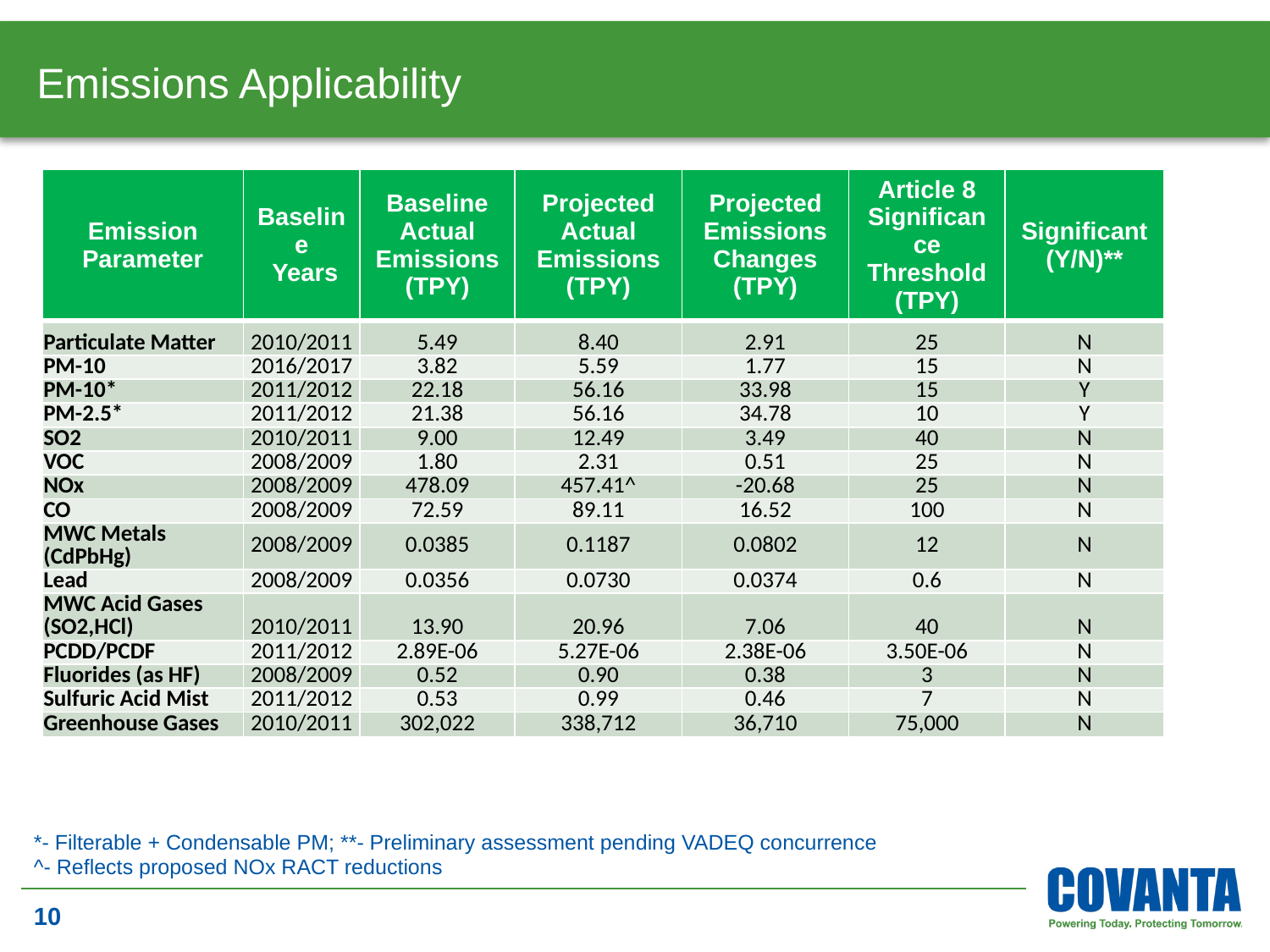

Emissions Applicability
| Emission Parameter | Baseline Years | Baseline Actual Emissions (TPY) | Projected Actual Emissions (TPY) | Projected Emissions Changes (TPY) | Article 8 Significance Threshold (TPY) | Significant (Y/N)\*\* |
| --- | --- | --- | --- | --- | --- | --- |
| Particulate Matter | 2010/2011 | 5.49 | 8.40 | 2.91 | 25 | N |
| PM-10 | 2016/2017 | 3.82 | 5.59 | 1.77 | 15 | N |
| PM-10\* | 2011/2012 | 22.18 | 56.16 | 33.98 | 15 | Y |
| PM-2.5\* | 2011/2012 | 21.38 | 56.16 | 34.78 | 10 | Y |
| SO2 | 2010/2011 | 9.00 | 12.49 | 3.49 | 40 | N |
| VOC | 2008/2009 | 1.80 | 2.31 | 0.51 | 25 | N |
| NOx | 2008/2009 | 478.09 | 457.41^ | -20.68 | 25 | N |
| CO | 2008/2009 | 72.59 | 89.11 | 16.52 | 100 | N |
| MWC Metals (CdPbHg) | 2008/2009 | 0.0385 | 0.1187 | 0.0802 | 12 | N |
| Lead | 2008/2009 | 0.0356 | 0.0730 | 0.0374 | 0.6 | N |
| MWC Acid Gases (SO2,HCl) | 2010/2011 | 13.90 | 20.96 | 7.06 | 40 | N |
| PCDD/PCDF | 2011/2012 | 2.89E-06 | 5.27E-06 | 2.38E-06 | 3.50E-06 | N |
| Fluorides (as HF) | 2008/2009 | 0.52 | 0.90 | 0.38 | 3 | N |
| Sulfuric Acid Mist | 2011/2012 | 0.53 | 0.99 | 0.46 | 7 | N |
| Greenhouse Gases | 2010/2011 | 302,022 | 338,712 | 36,710 | 75,000 | N |
*- Filterable + Condensable PM; **- Preliminary assessment pending VADEQ concurrence
^- Reflects proposed NOx RACT reductions
10